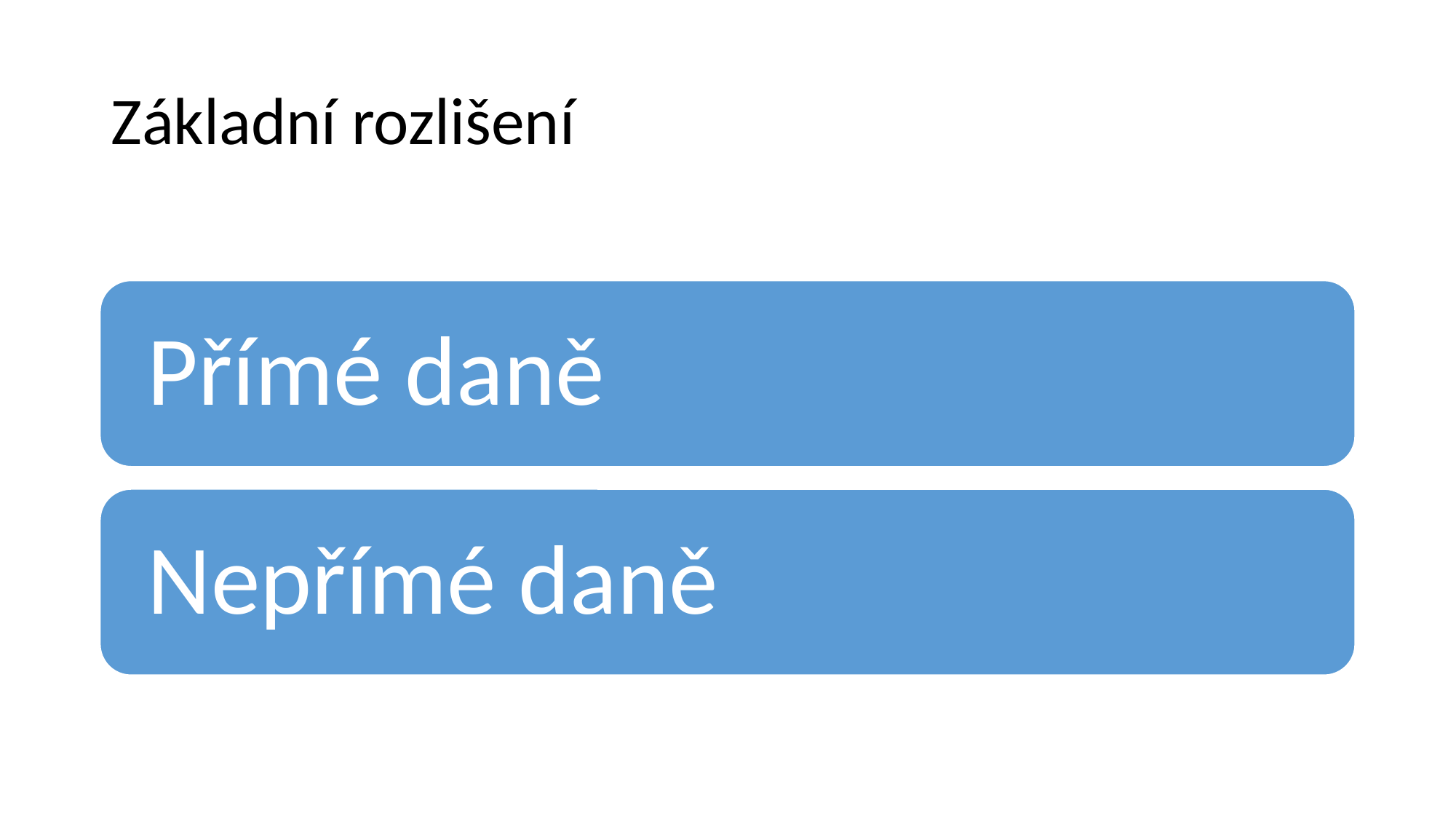

# Základní rozlišení
Přímé daně
Nepřímé daně